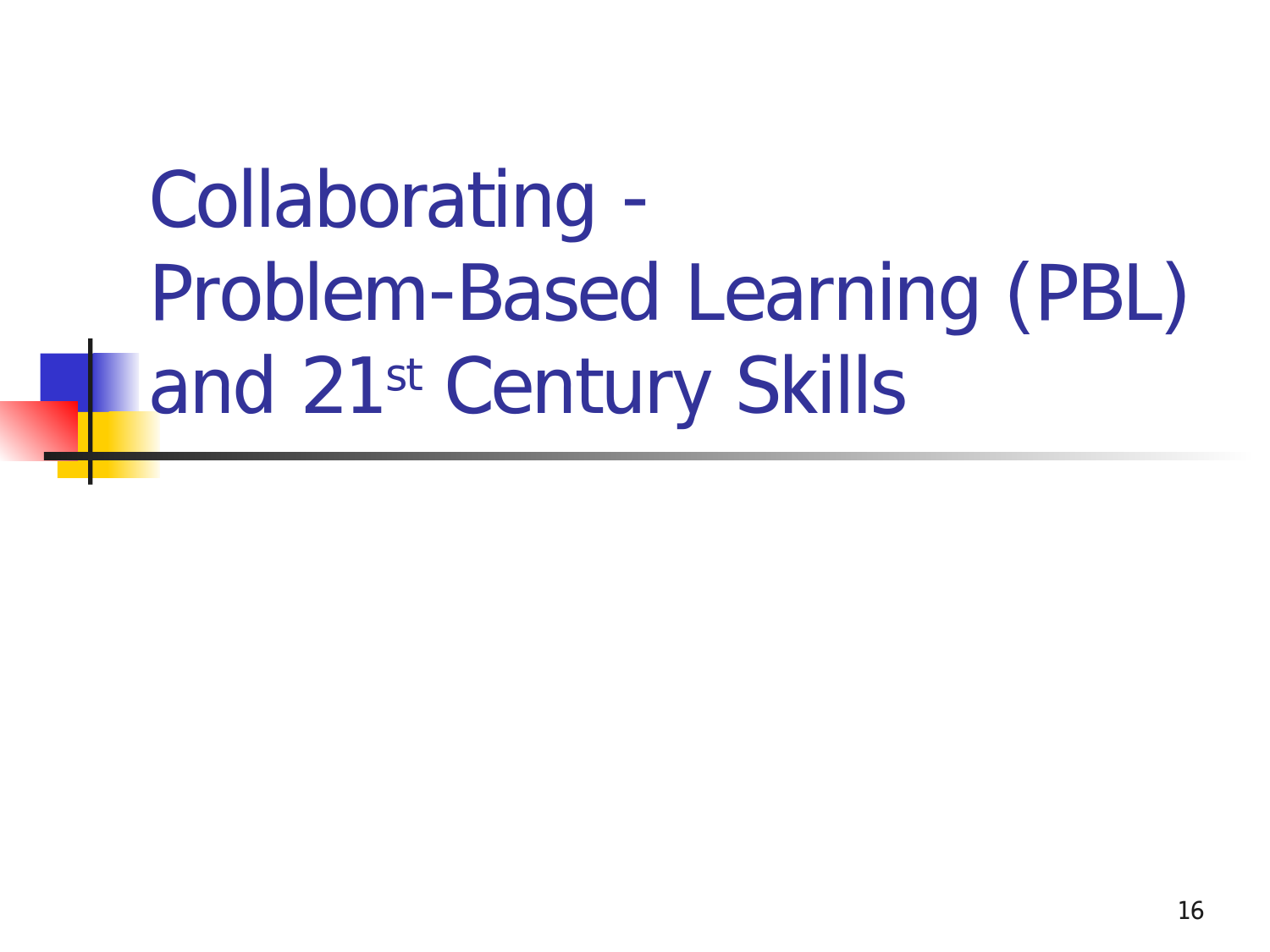

# Collaborating - Problem-Based Learning (PBL) and 21st Century Skills

16